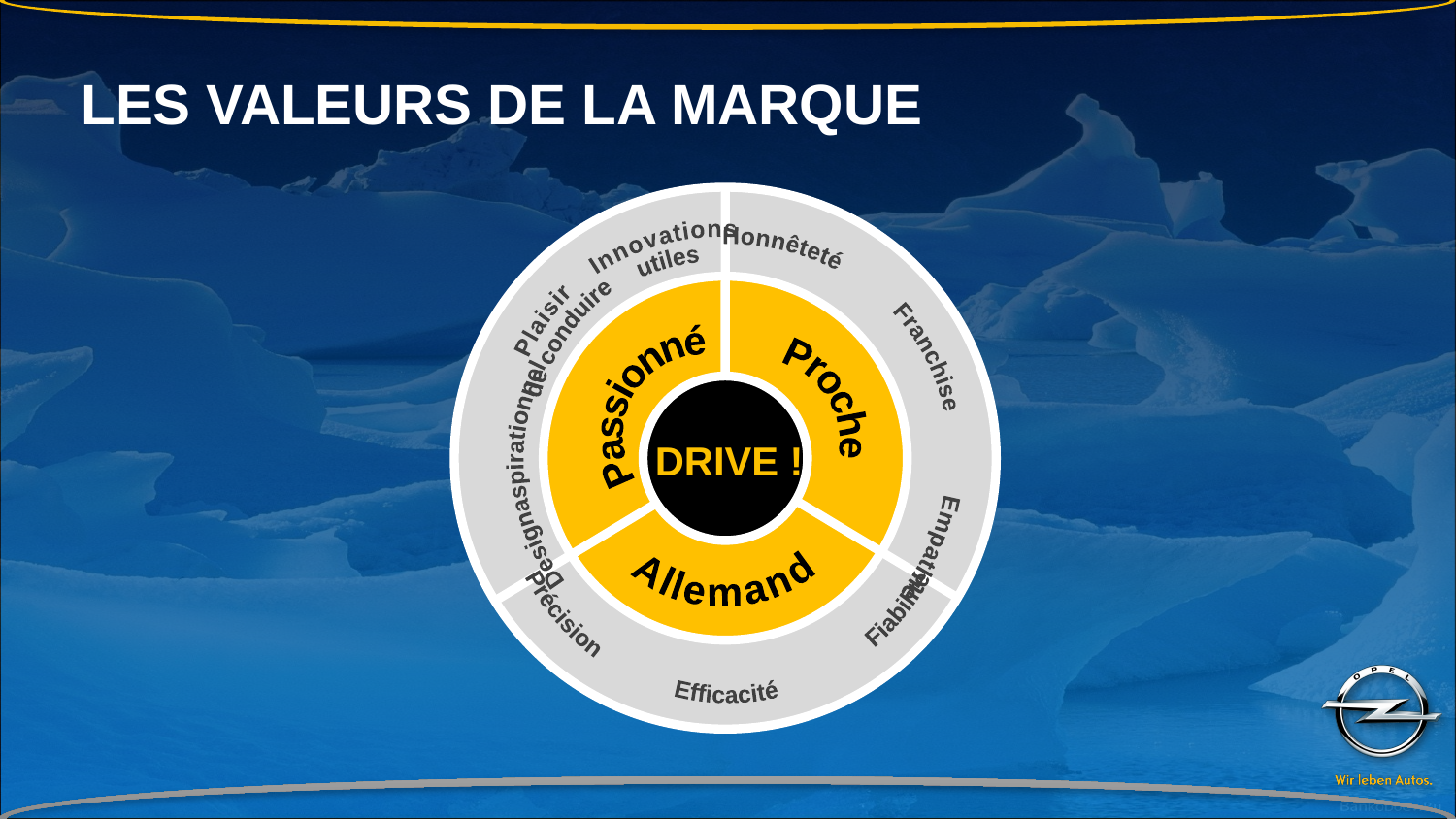

LES VALEURS DE LA MARQUE

Précision             Efficacité                Fiabilité
Design
aspirationnel
Honnêteté          Franchise            Empathie
Plaisir
de conduire
Innovations
utiles
Passionné
Proche
Allemand
DRIVE !